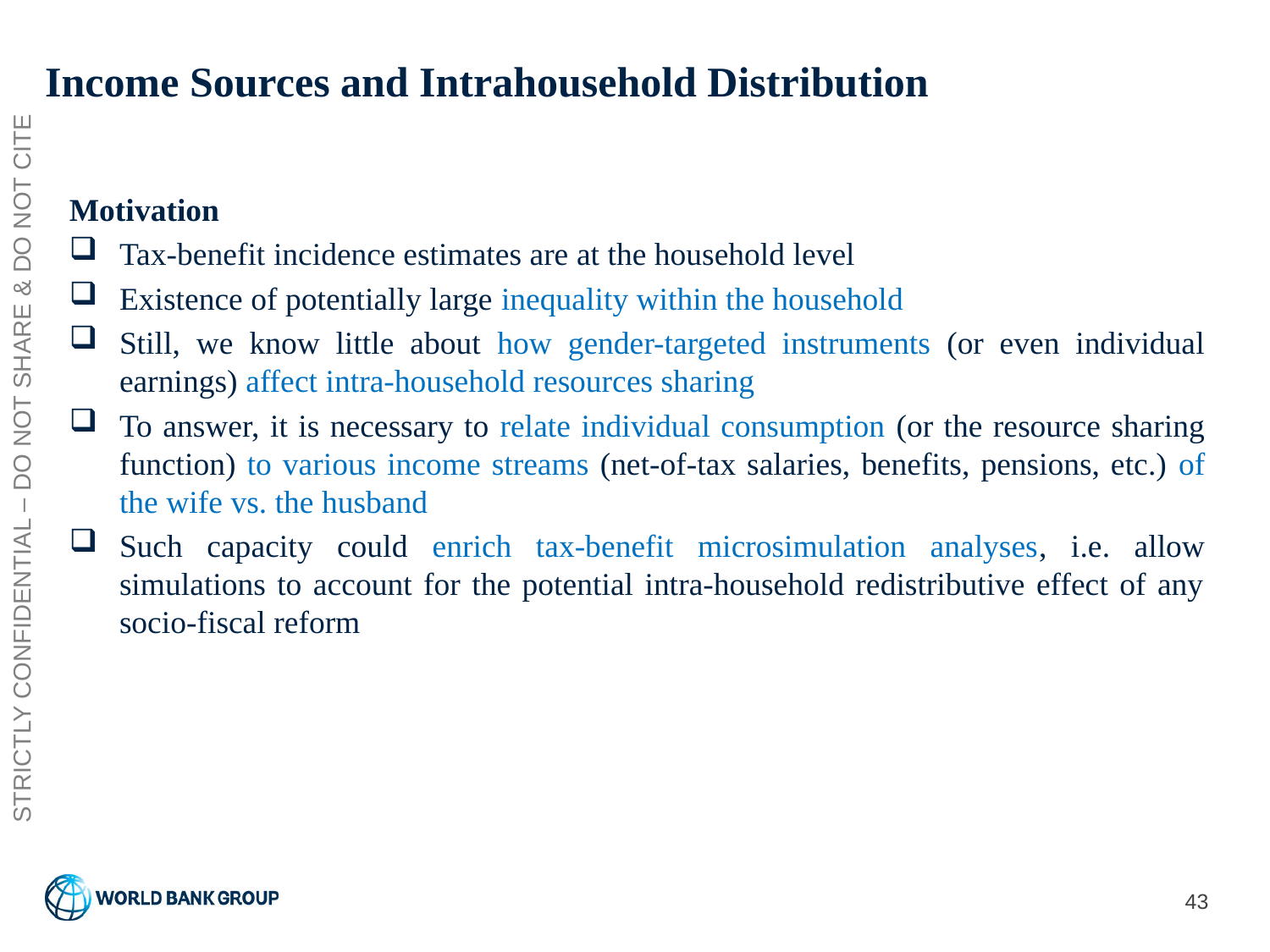

# Income Sources and Intrahousehold Distribution
Motivation
Tax-benefit incidence estimates are at the household level
Existence of potentially large inequality within the household
Still, we know little about how gender-targeted instruments (or even individual earnings) affect intra-household resources sharing
To answer, it is necessary to relate individual consumption (or the resource sharing function) to various income streams (net-of-tax salaries, benefits, pensions, etc.) of the wife vs. the husband
Such capacity could enrich tax-benefit microsimulation analyses, i.e. allow simulations to account for the potential intra-household redistributive effect of any socio-fiscal reform

STRICTLY CONFIDENTIAL – DO NOT SHARE & DO NOT CITE
43